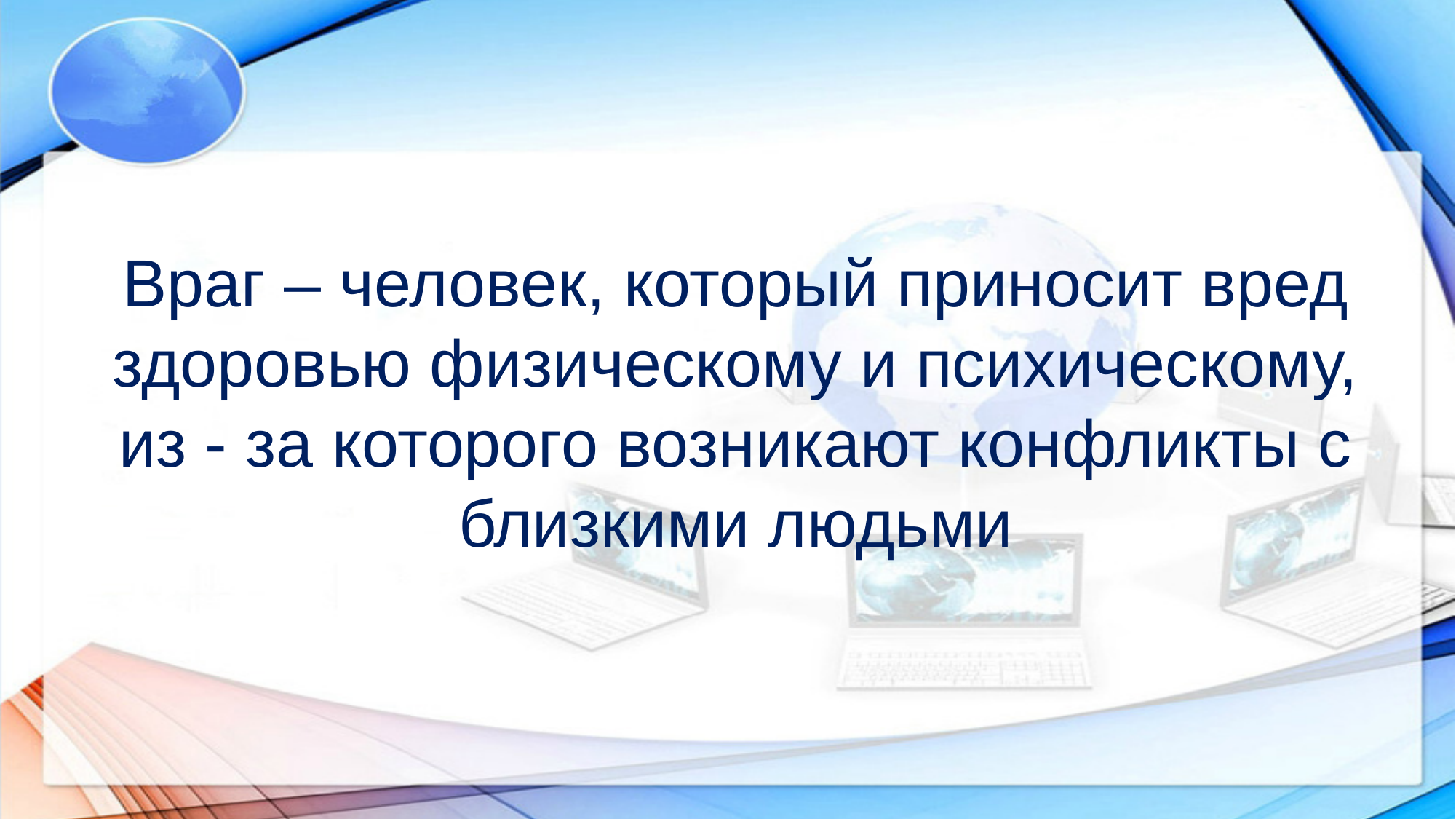

# Враг – человек, который приносит вред здоровью физическому и психическому, из - за которого возникают конфликты с близкими людьми